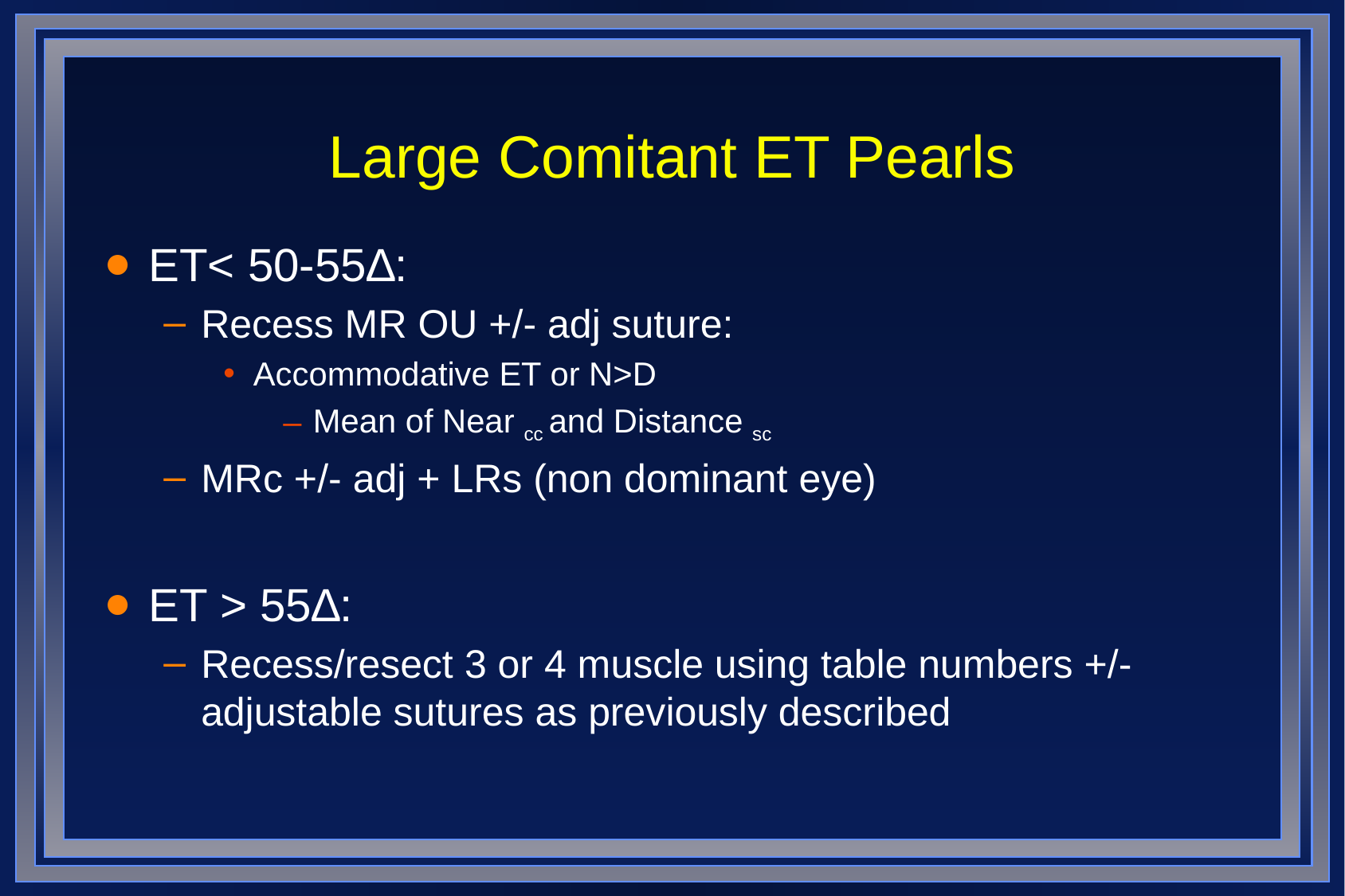

# Large Comitant ET Pearls
ET< 50-55∆:
Recess MR OU +/- adj suture:
Accommodative ET or N>D
Mean of Near cc and Distance sc
MRc +/- adj + LRs (non dominant eye)

ET > 55∆:
Recess/resect 3 or 4 muscle using table numbers +/- adjustable sutures as previously described